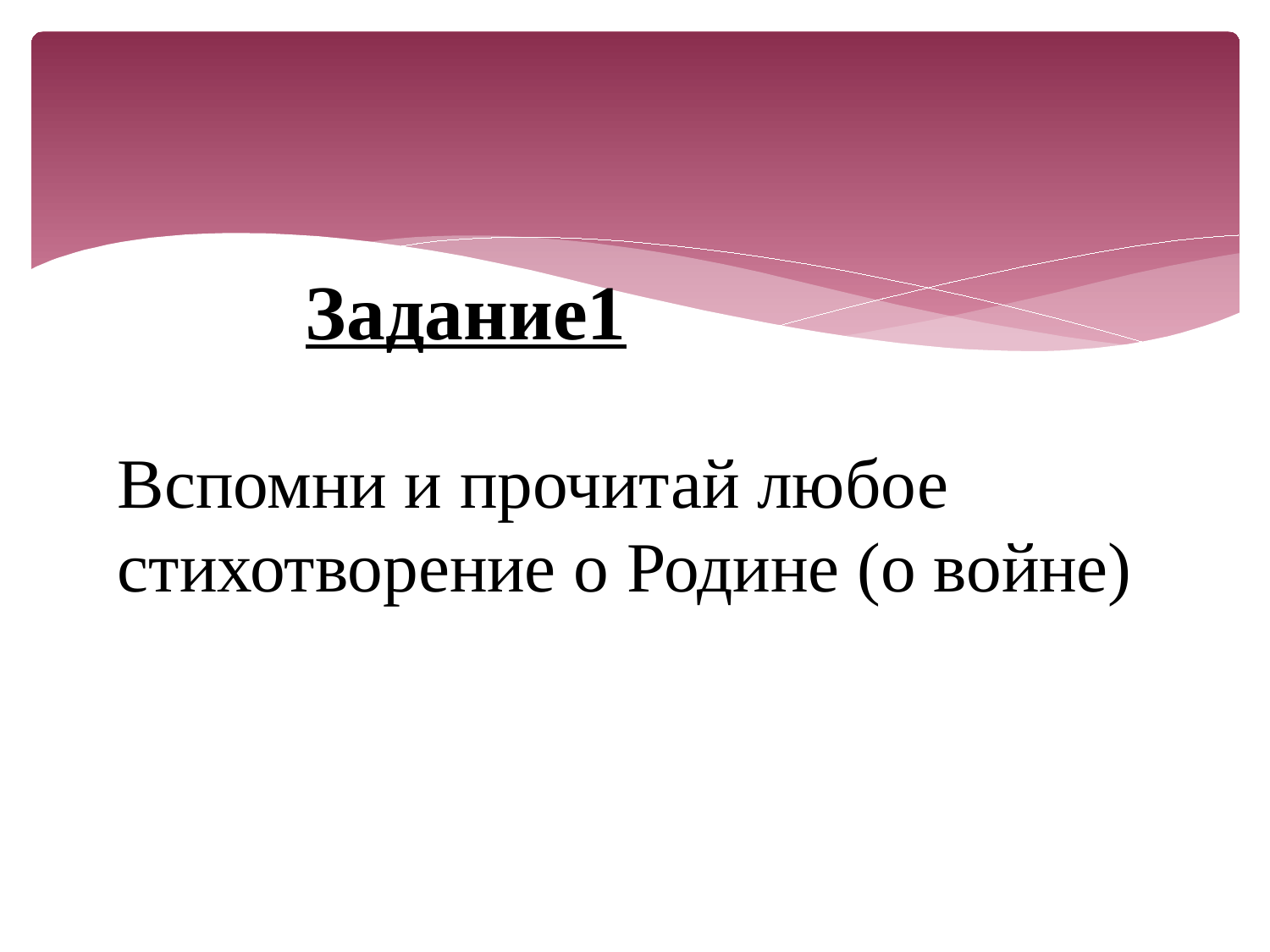

Задание1
Вспомни и прочитай любое стихотворение о Родине (о войне)